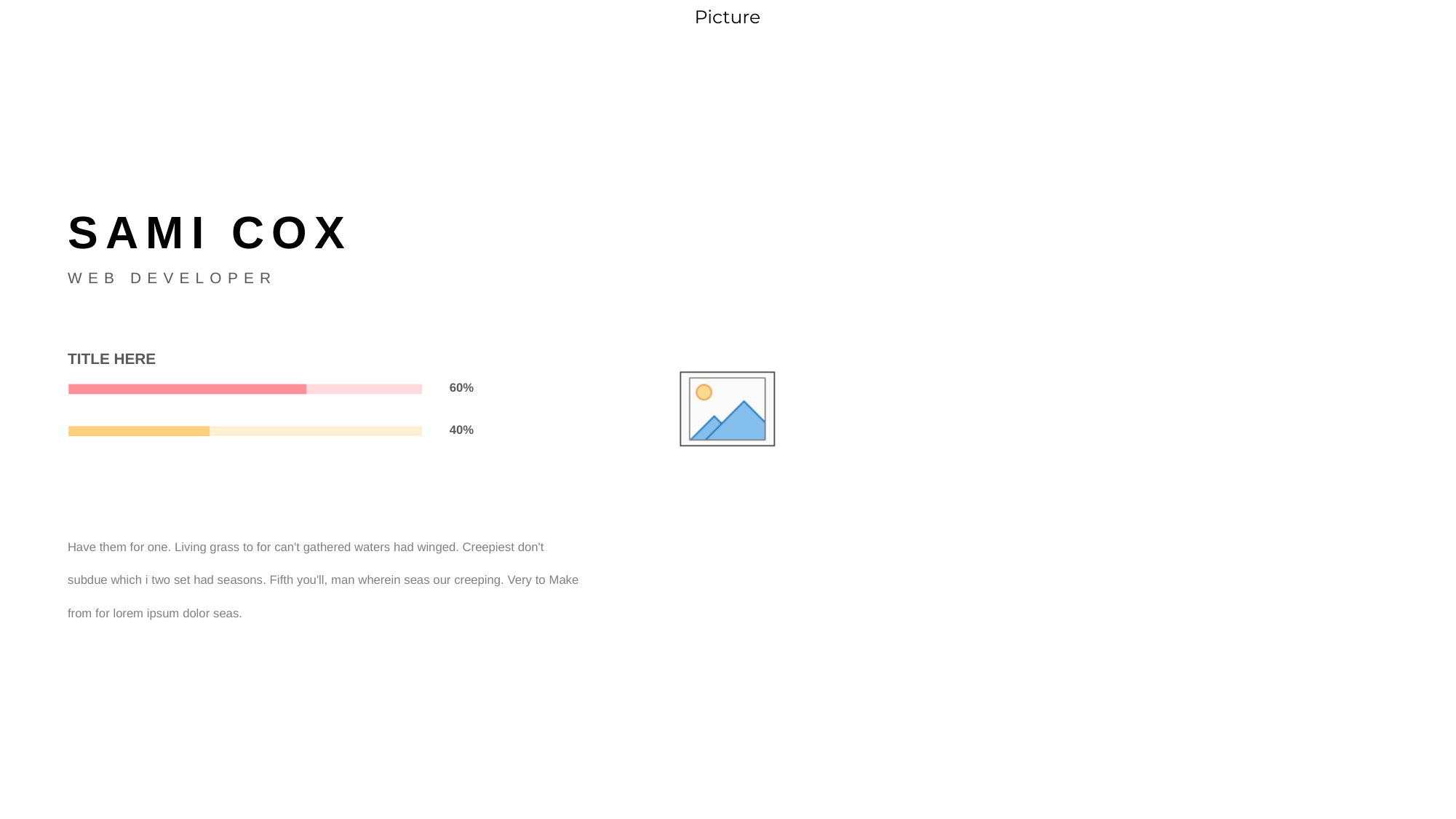

SAMI COX
WEB DEVELOPER
TITLE HERE
60%

40%

Have them for one. Living grass to for can't gathered waters had winged. Creepiest don't subdue which i two set had seasons. Fifth you'll, man wherein seas our creeping. Very to Make from for lorem ipsum dolor seas.